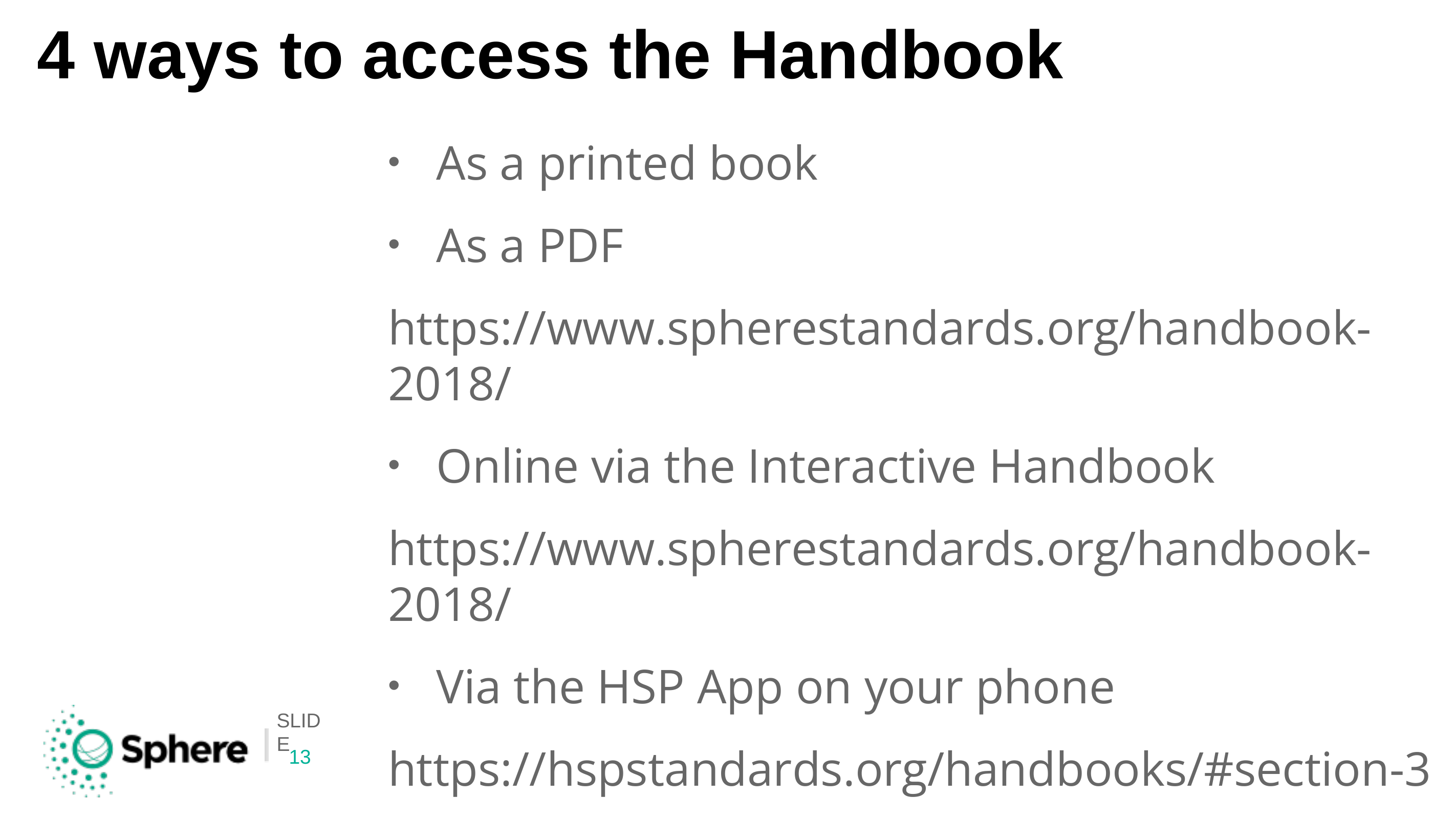

# 4 ways to access the Handbook
As a printed book
As a PDF
https://www.spherestandards.org/handbook-2018/
Online via the Interactive Handbook
https://www.spherestandards.org/handbook-2018/
Via the HSP App on your phone
https://hspstandards.org/handbooks/#section-3

13